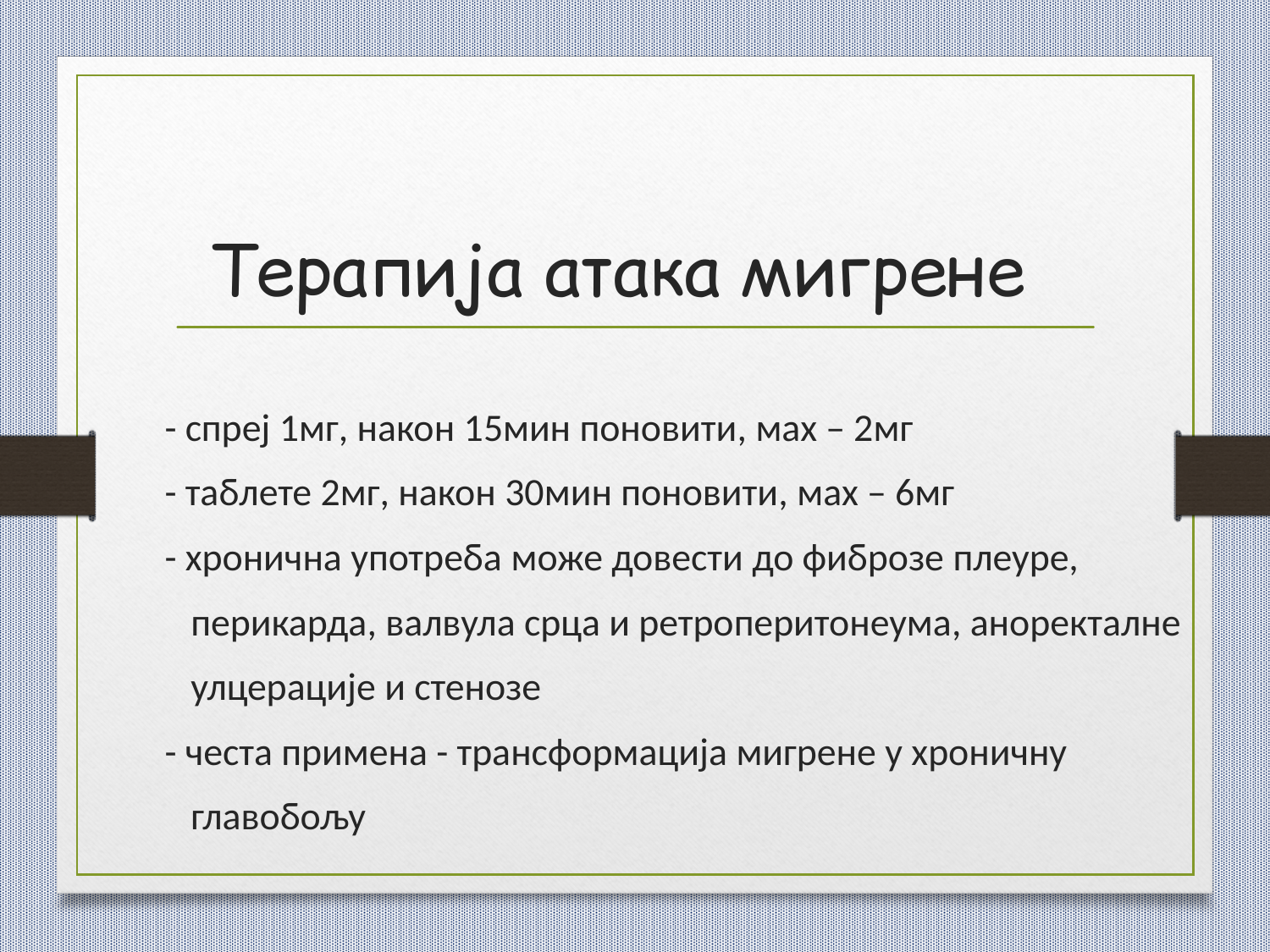

# Терапија атака мигрене
     - спреј 1мг, након 15мин поновити, маx – 2мг
     - таблете 2мг, након 30мин поновити, маx – 6мг
     - хронична употреба може довести до фиброзе плеуре,
        перикарда, валвула срца и ретроперитонеума, аноректалне
        улцерације и стенозе
     - честа примена - трансформација мигрене у хроничну
        главобољу